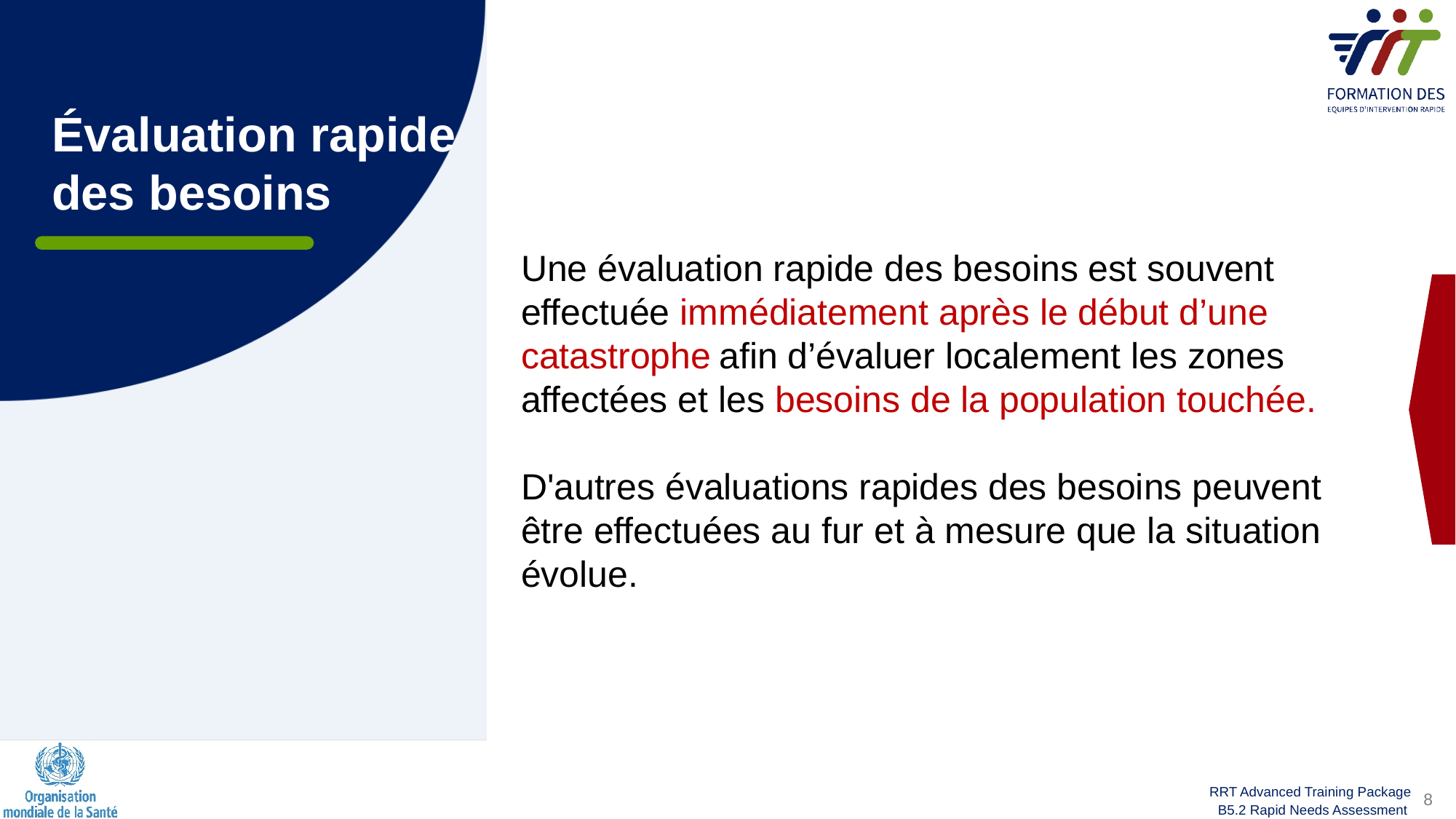

Évaluation rapide des besoins
Une évaluation rapide des besoins est souvent effectuée immédiatement après le début d’une catastrophe afin d’évaluer localement les zones affectées et les besoins de la population touchée.

D'autres évaluations rapides des besoins peuvent être effectuées au fur et à mesure que la situation évolue.